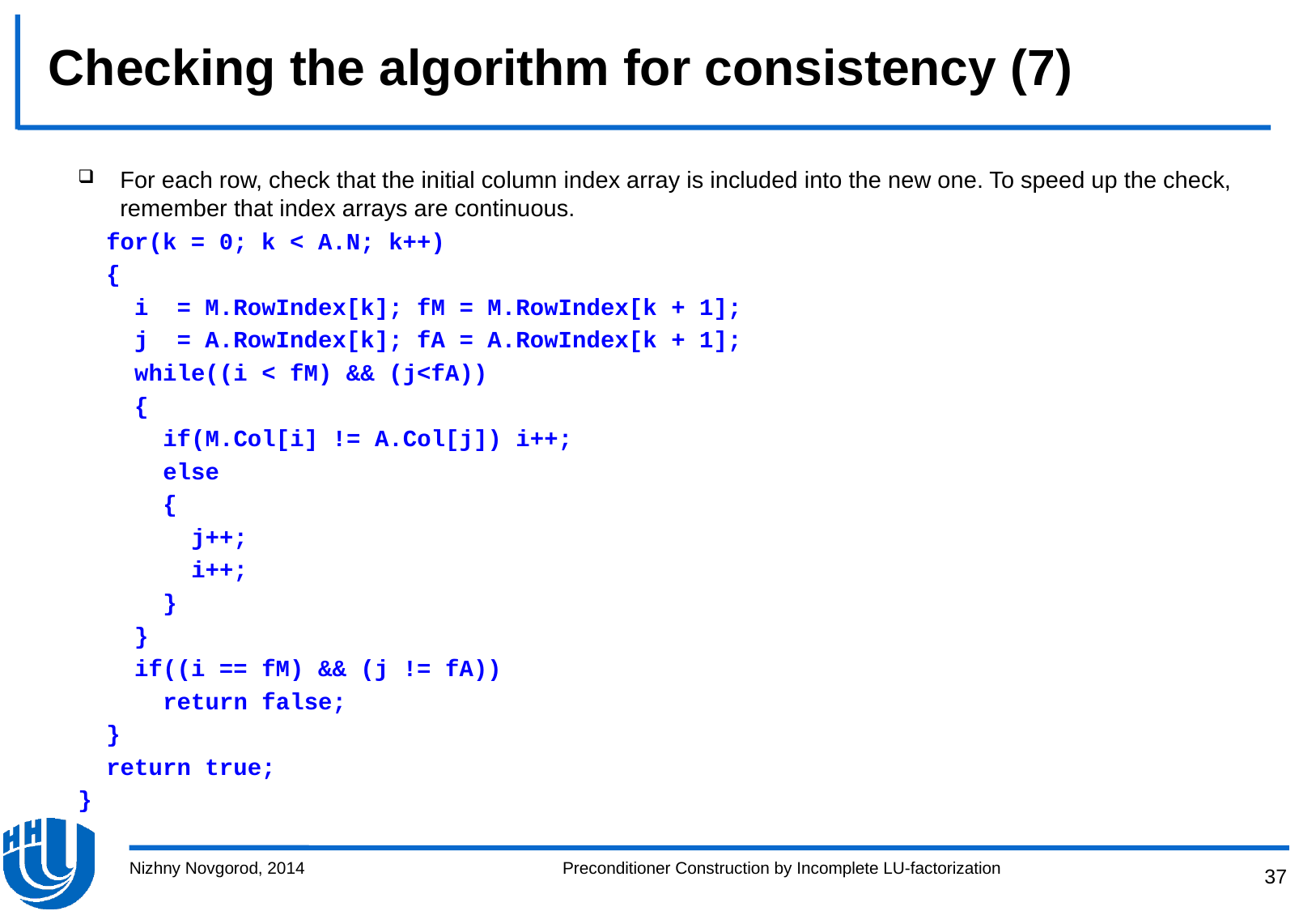

# Checking the algorithm for consistency (7)
For each row, check that the initial column index array is included into the new one. To speed up the check, remember that index arrays are continuous.
  for(k = 0; k < A.N; k++)
  {
    i  = M.RowIndex[k]; fM = M.RowIndex[k + 1];
    j  = A.RowIndex[k]; fA = A.RowIndex[k + 1];
    while((i < fM) && (j<fA))
    {
      if(M.Col[i] != A.Col[j]) i++;
      else
      {
        j++;
        i++;
      }
    }
    if((i == fM) && (j != fA))
      return false;
  }
  return true;
}
Nizhny Novgorod, 2014
Preconditioner Construction by Incomplete LU-factorization